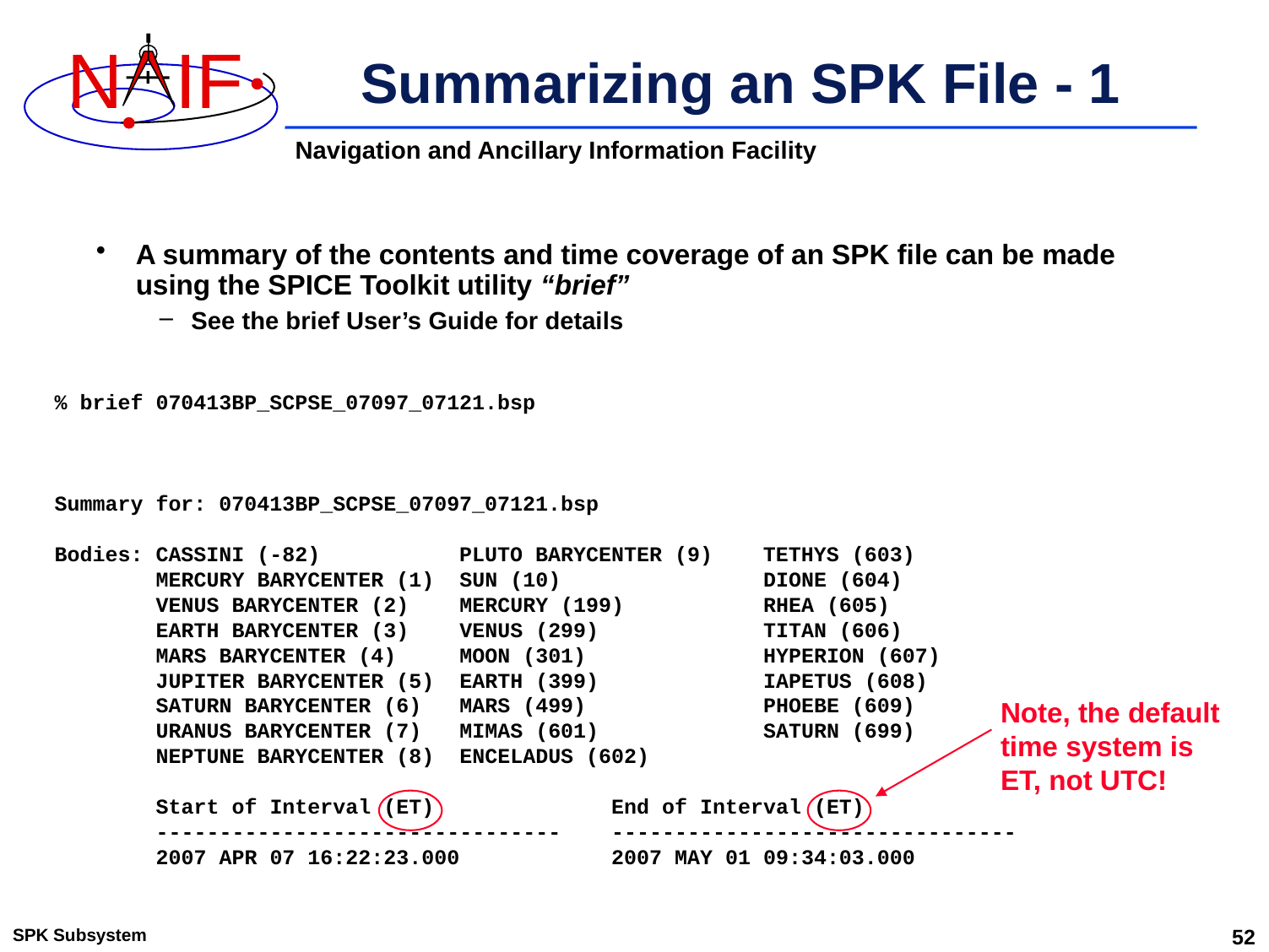

# Summarizing an SPK File - 1
A summary of the contents and time coverage of an SPK file can be made using the SPICE Toolkit utility “brief”
See the brief User’s Guide for details
% brief 070413BP_SCPSE_07097_07121.bsp

Summary for: 070413BP_SCPSE_07097_07121.bsp

Bodies: CASSINI (-82)           PLUTO BARYCENTER (9)    TETHYS (603)
        MERCURY BARYCENTER (1)  SUN (10)                DIONE (604)
        VENUS BARYCENTER (2)    MERCURY (199)           RHEA (605)
        EARTH BARYCENTER (3)    VENUS (299)             TITAN (606)
        MARS BARYCENTER (4)     MOON (301)              HYPERION (607)
        JUPITER BARYCENTER (5)  EARTH (399)             IAPETUS (608)
        SATURN BARYCENTER (6)   MARS (499)              PHOEBE (609)
        URANUS BARYCENTER (7)   MIMAS (601)             SATURN (699)
        NEPTUNE BARYCENTER (8)  ENCELADUS (602)

        Start of Interval (ET)              End of Interval (ET)
        --------------------------------    --------------------------------
        2007 APR 07 16:22:23.000            2007 MAY 01 09:34:03.000
Note, the default time system is ET, not UTC!

SPK Subsystem
52